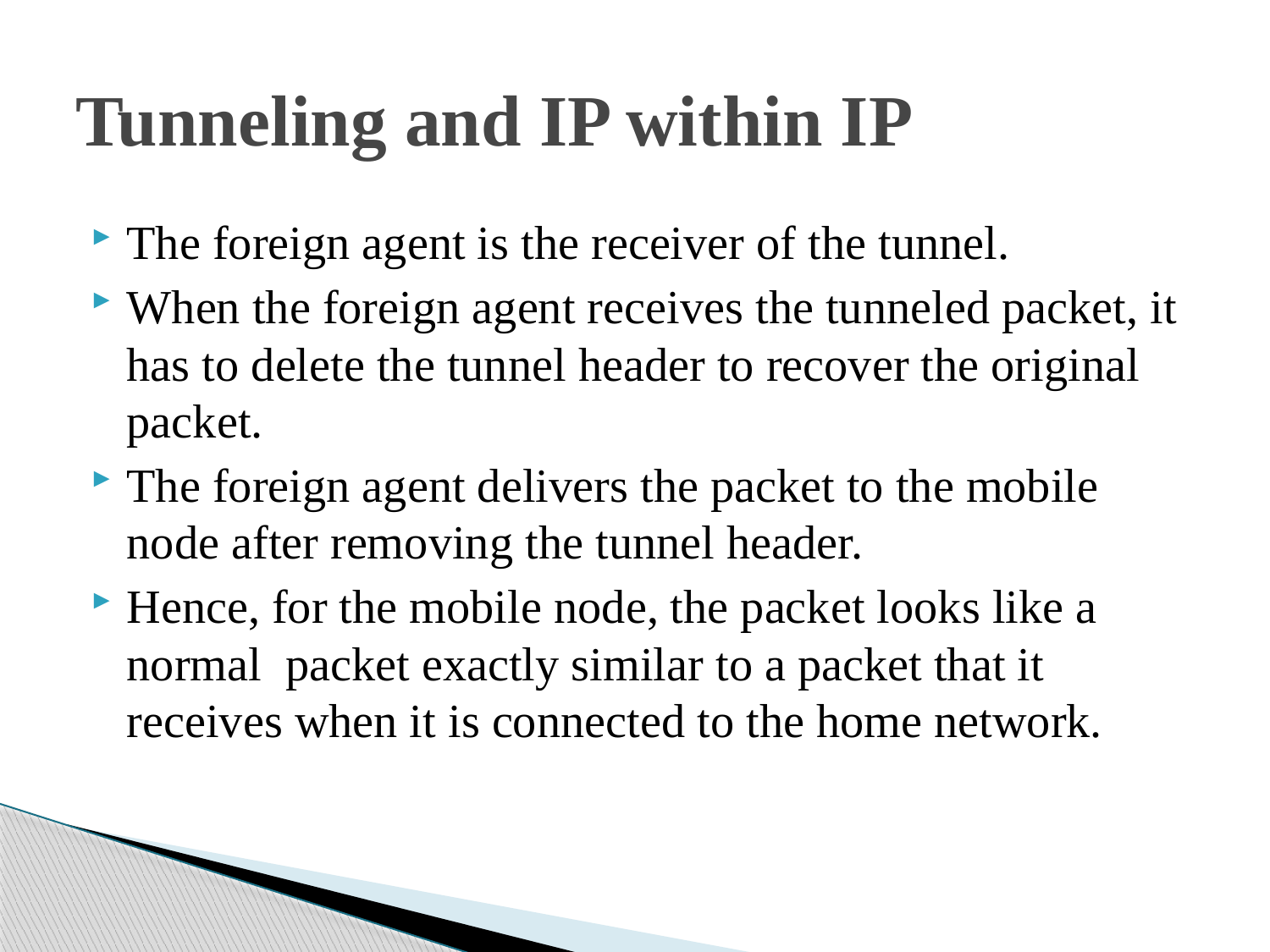

# Tunneling and IP within IP
The foreign agent is the receiver of the tunnel.
When the foreign agent receives the tunneled packet, it has to delete the tunnel header to recover the original packet.
The foreign agent delivers the packet to the mobile node after removing the tunnel header.
Hence, for the mobile node, the packet looks like a normal  packet exactly similar to a packet that it receives when it is connected to the home network.